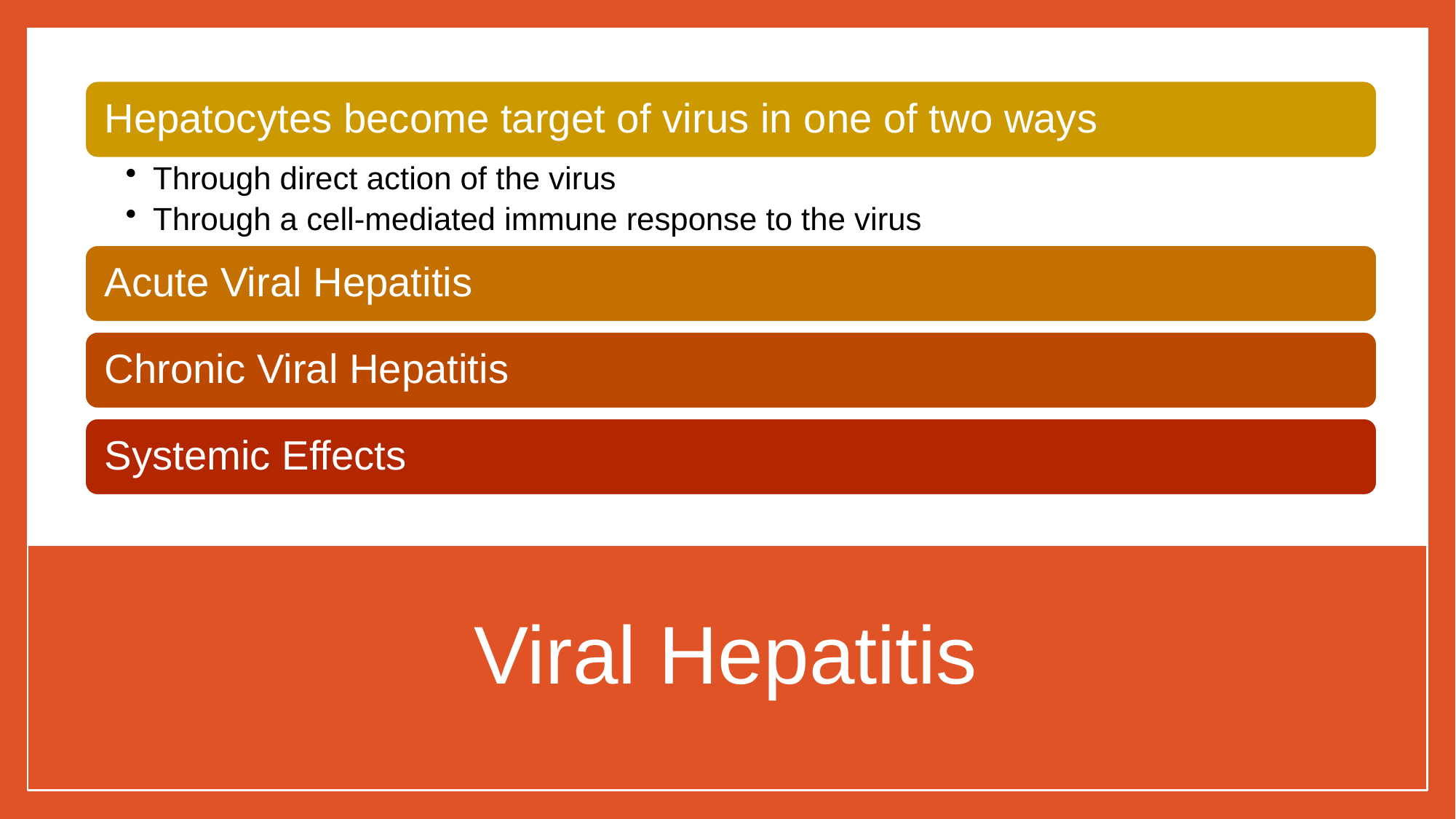

Hepatocytes become target of virus in one of two ways
Through direct action of the virus
Through a cell-mediated immune response to the virus
Acute Viral Hepatitis
Chronic Viral Hepatitis
Systemic Effects

# Viral Hepatitis